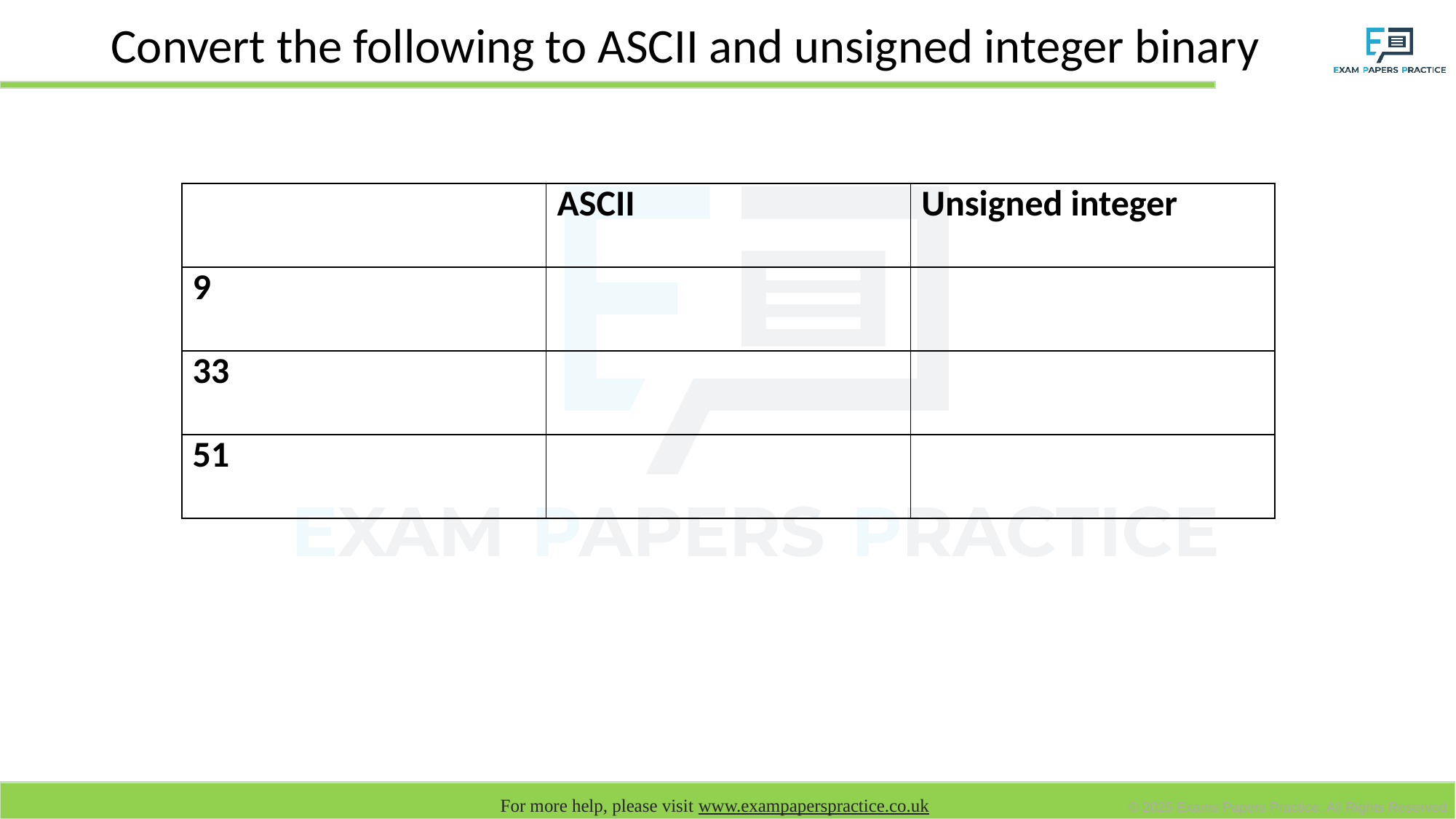

# Convert the following to ASCII and unsigned integer binary
|  | ASCII | Unsigned integer |
| --- | --- | --- |
| 9 |  |  |
| 33 |  |  |
| 51 |  |  |